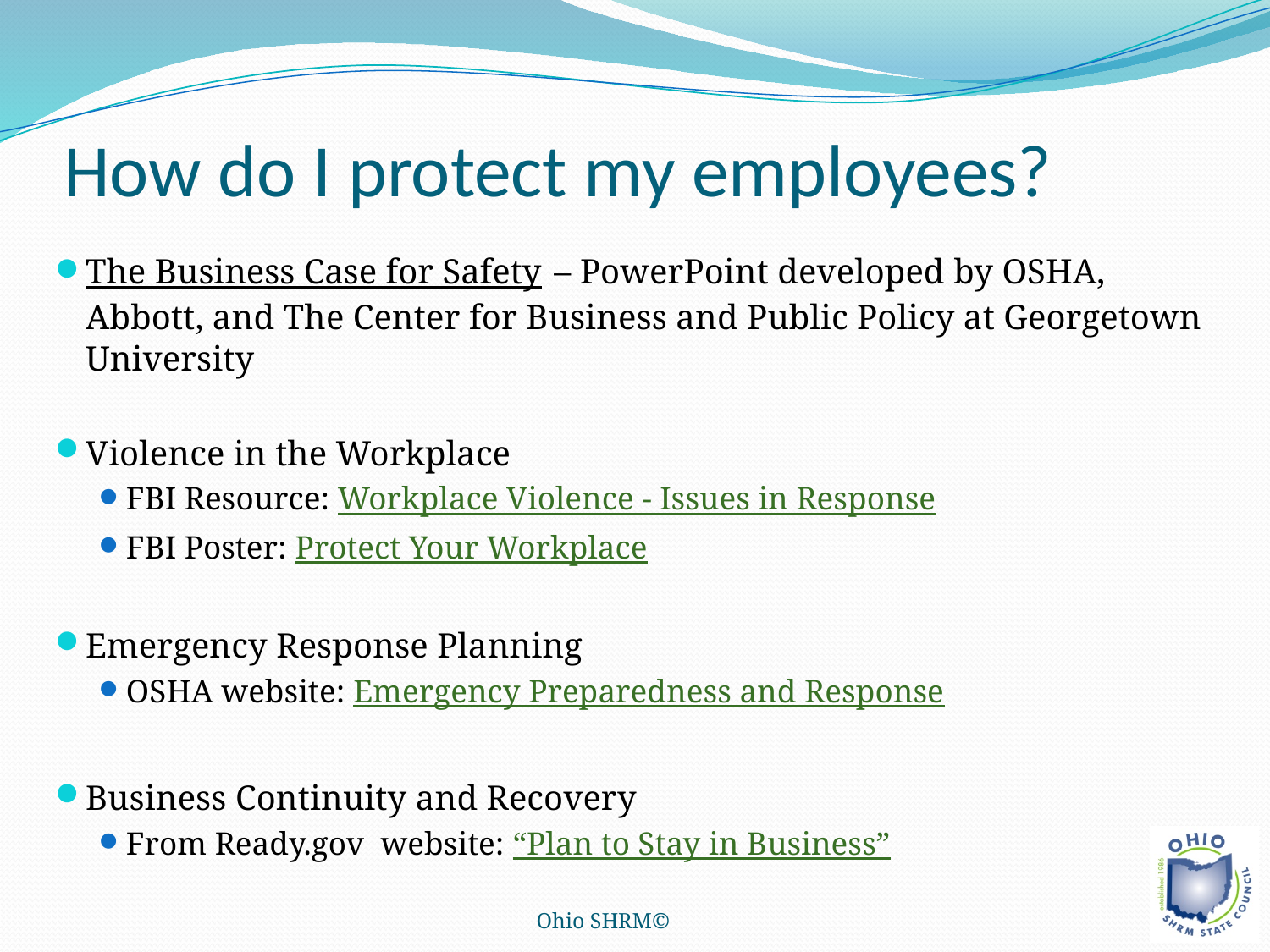

# How do I protect my employees?
The Business Case for Safety – PowerPoint developed by OSHA, Abbott, and The Center for Business and Public Policy at Georgetown University

Violence in the Workplace
FBI Resource: Workplace Violence - Issues in Response
FBI Poster: Protect Your Workplace

Emergency Response Planning
OSHA website: Emergency Preparedness and Response

Business Continuity and Recovery
From Ready.gov  website: “Plan to Stay in Business”
Ohio SHRM©